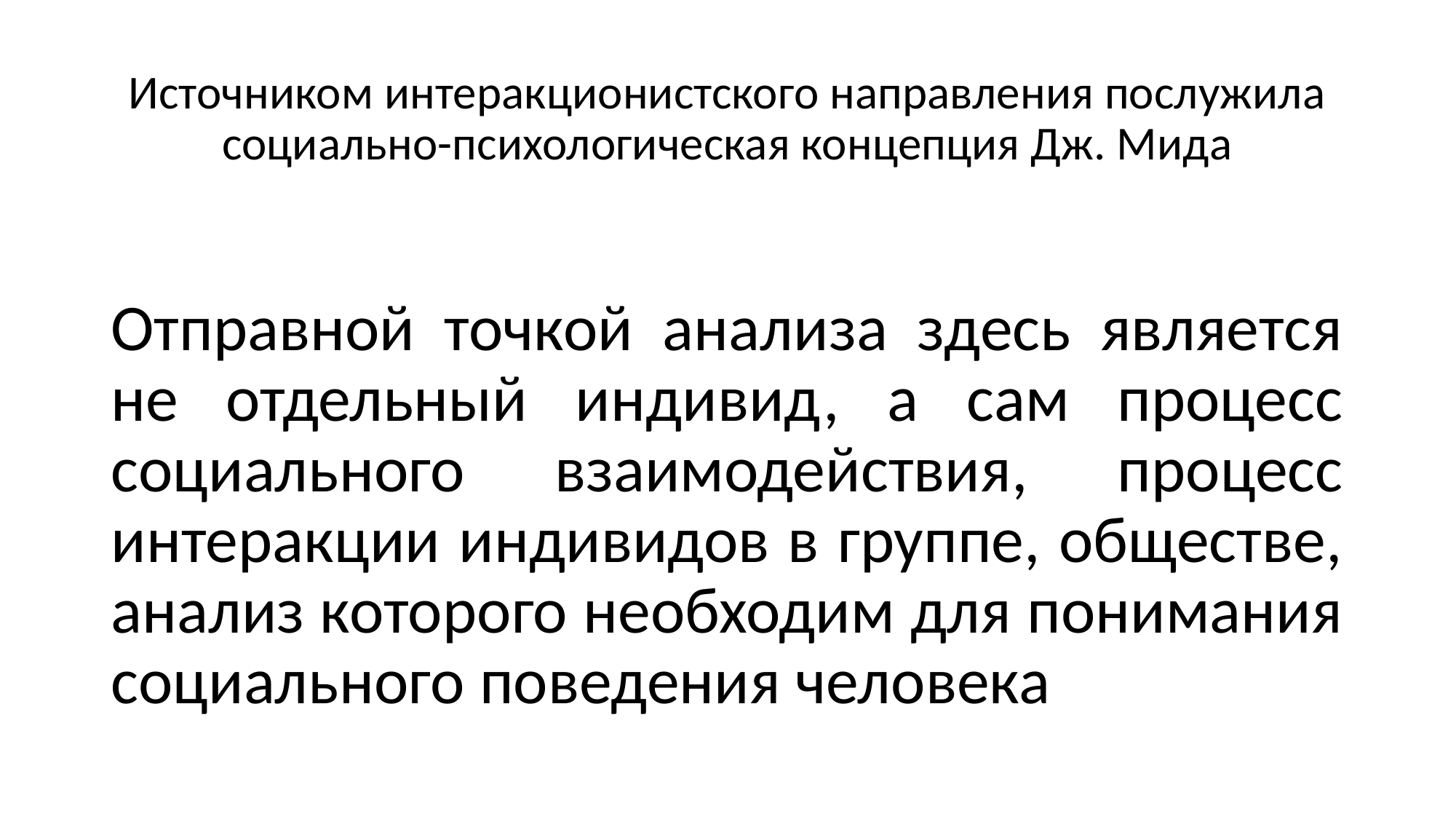

# Источником интеракционистского направления послужила социально-психологическая концепция Дж. Мида
Отправной точкой анализа здесь является не отдельный индивид, а сам процесс социального взаимодействия, процесс интеракции индивидов в группе, обществе, анализ которого необходим для понимания социального поведения человека